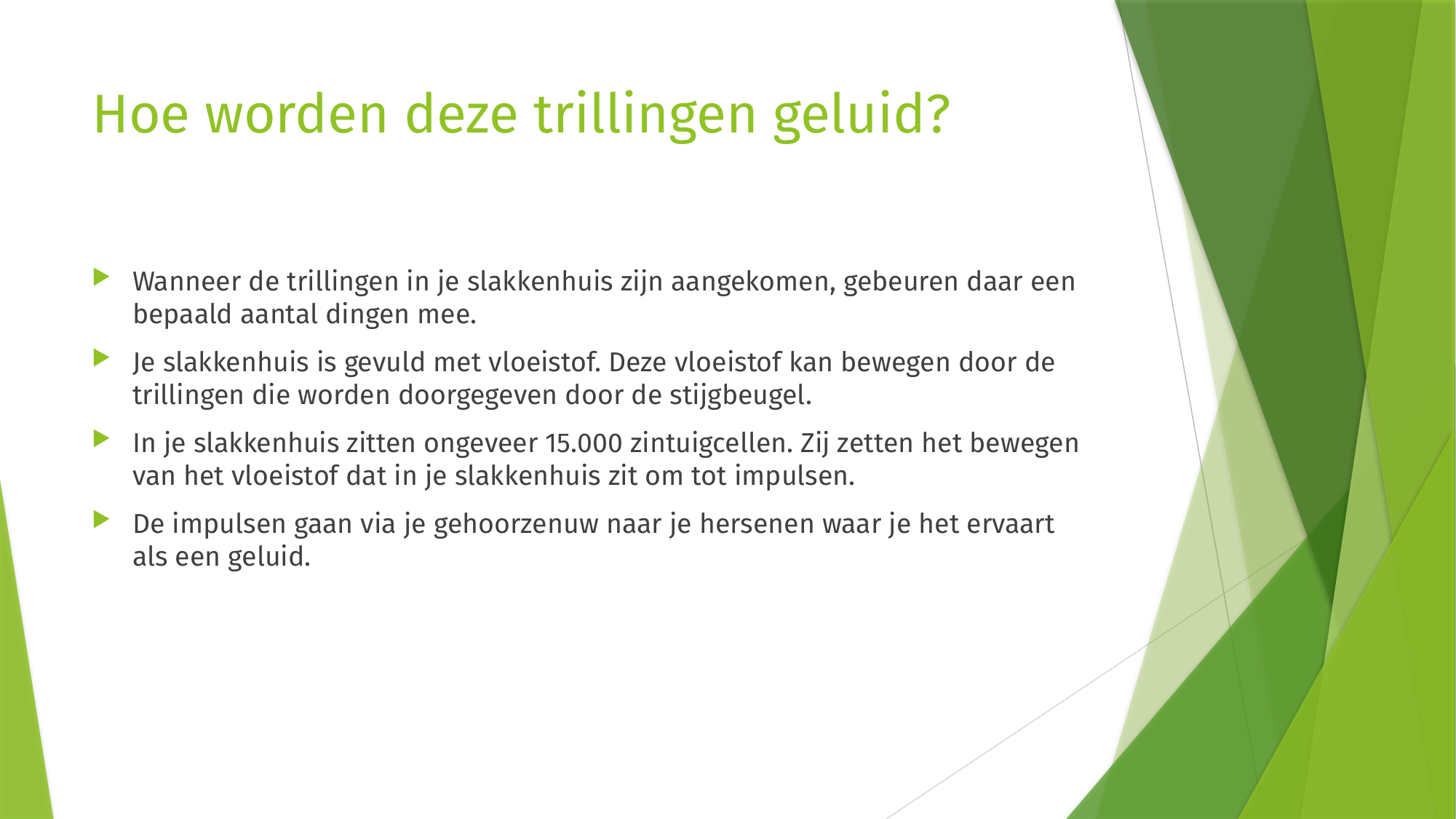

# Hoe worden deze trillingen geluid?
Wanneer de trillingen in je slakkenhuis zijn aangekomen, gebeuren daar een bepaald aantal dingen mee.
Je slakkenhuis is gevuld met vloeistof. Deze vloeistof kan bewegen door de trillingen die worden doorgegeven door de stijgbeugel.
In je slakkenhuis zitten ongeveer 15.000 zintuigcellen. Zij zetten het bewegen van het vloeistof dat in je slakkenhuis zit om tot impulsen.
De impulsen gaan via je gehoorzenuw naar je hersenen waar je het ervaart als een geluid.